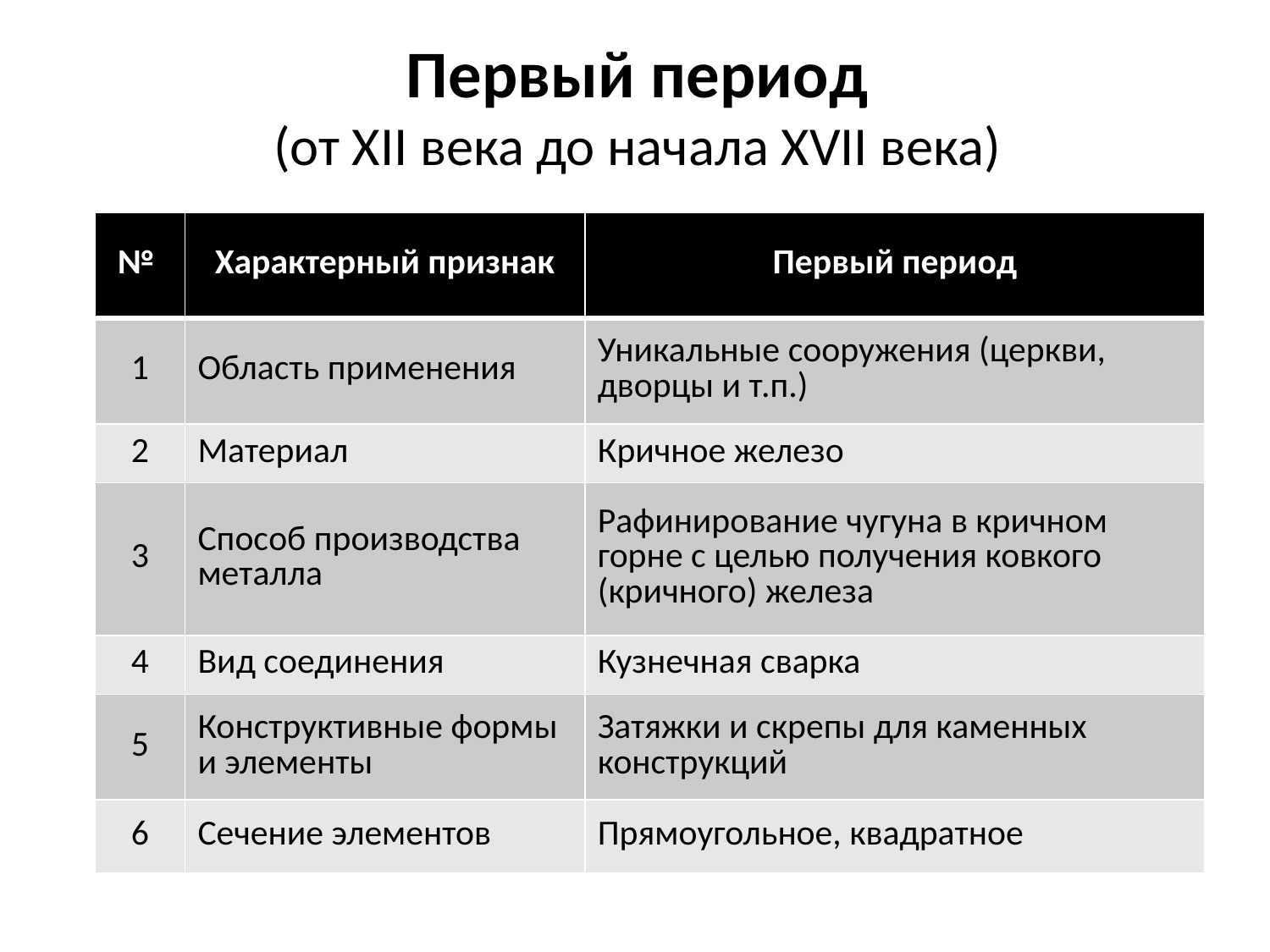

# Первый период (от ХII века до начала ХVII века)
| № | Характерный признак | Первый период |
| --- | --- | --- |
| 1 | Область применения | Уникальные сооружения (церкви, дворцы и т.п.) |
| 2 | Материал | Кричное железо |
| 3 | Способ производства металла | Рафинирование чугуна в кричном горне с целью получения ковкого (кричного) железа |
| 4 | Вид соединения | Кузнечная сварка |
| 5 | Конструктивные формы и элементы | Затяжки и скрепы для каменных конструкций |
| 6 | Сечение элементов | Прямоугольное, квадратное |